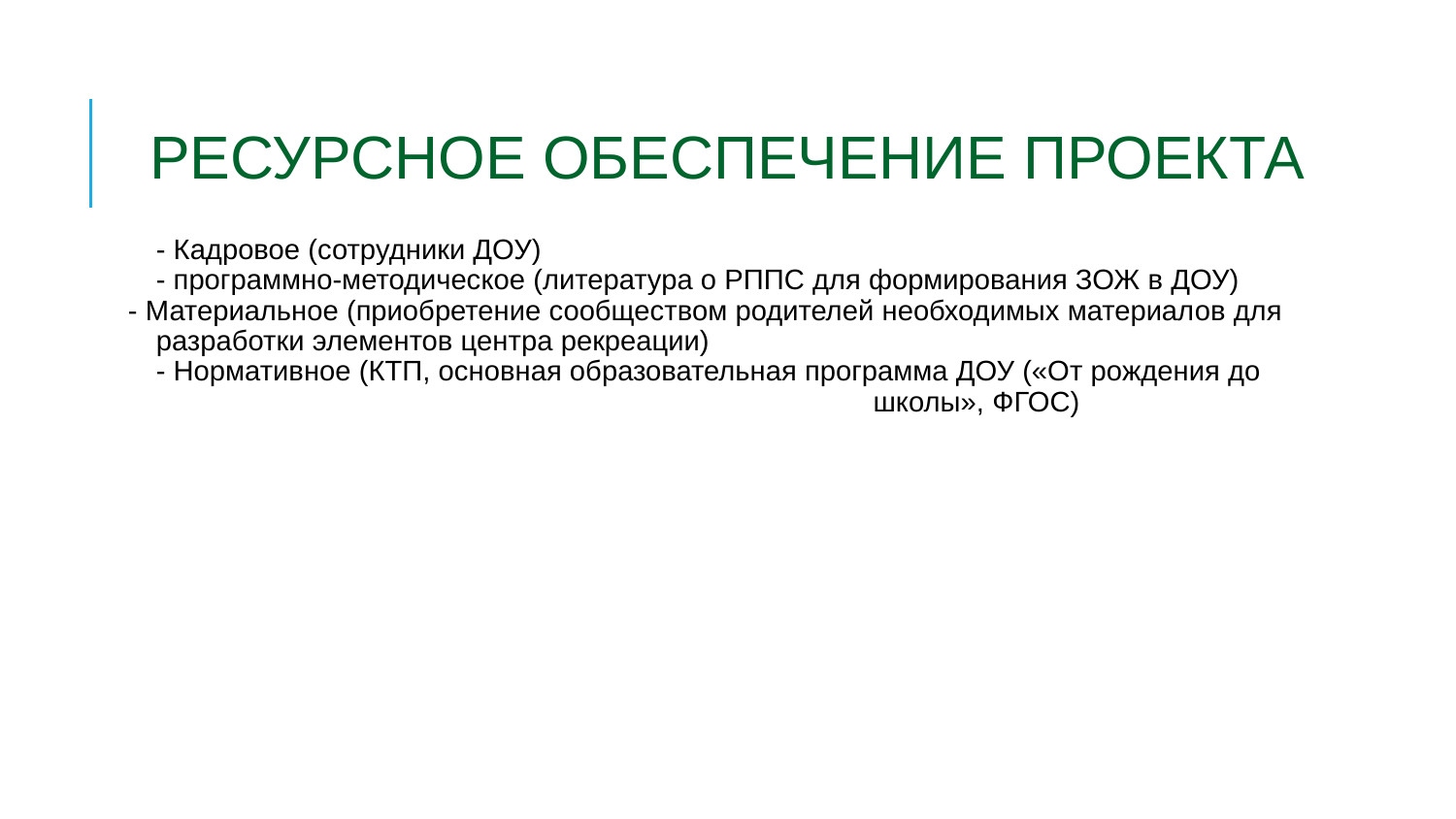

РЕСУРСНОЕ ОБЕСПЕЧЕНИЕ ПРОЕКТА
- Кадровое (сотрудники ДОУ)
- программно-методическое (литература о РППС для формирования ЗОЖ в ДОУ)
- Материальное (приобретение сообществом родителей необходимых материалов для разработки элементов центра рекреации)
- Нормативное (КТП, основная образовательная программа ДОУ («От рождения до школы», ФГОС)